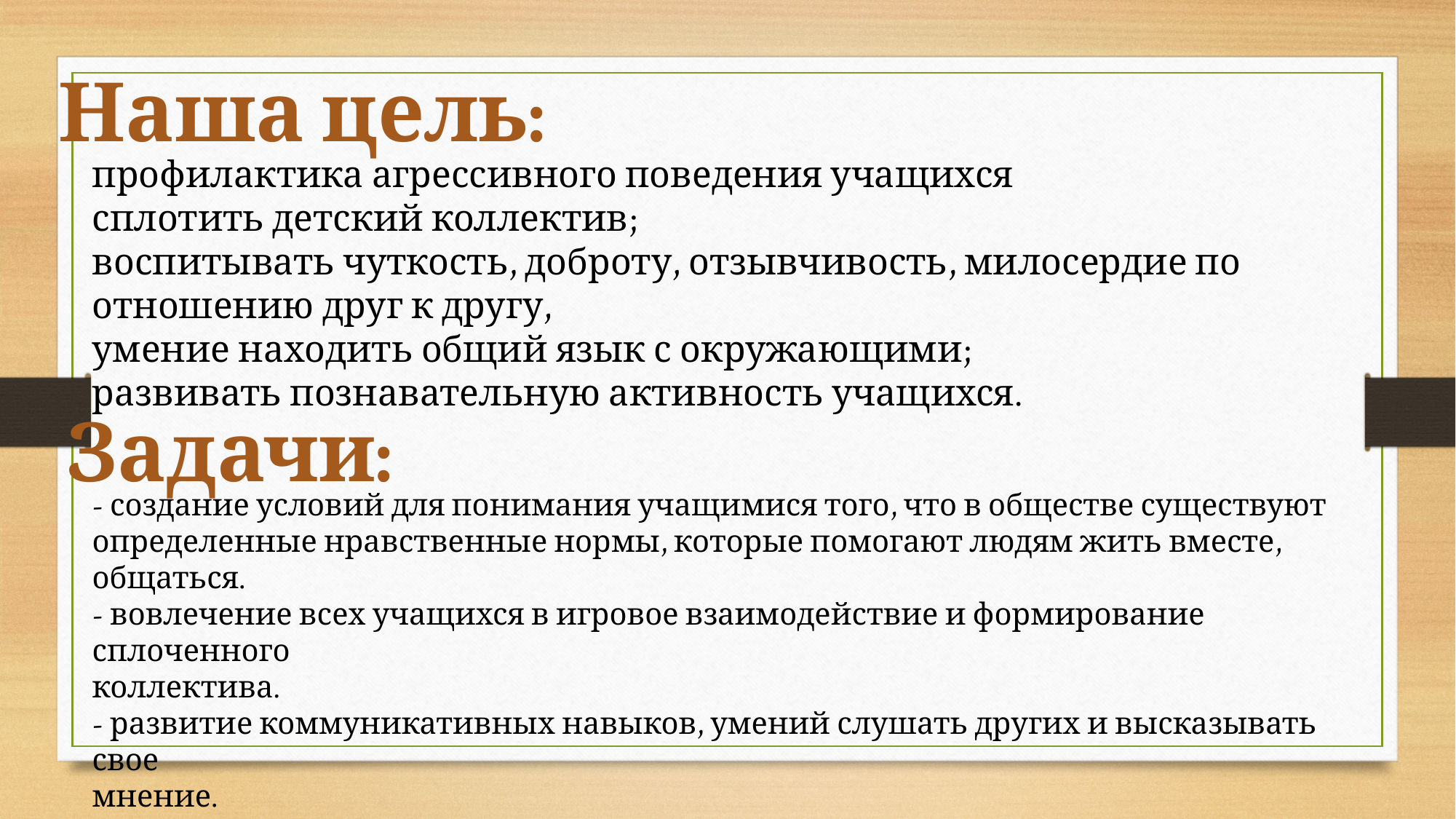

Наша цель:
профилактика агрессивного поведения учащихся
сплотить детский коллектив;
воспитывать чуткость, доброту, отзывчивость, милосердие по отношению друг к другу,
умение находить общий язык с окружающими;
развивать познавательную активность учащихся.

- создание условий для понимания учащимися того, что в обществе существуют
определенные нравственные нормы, которые помогают людям жить вместе, общаться.
- вовлечение всех учащихся в игровое взаимодействие и формирование сплоченного
коллектива.
- развитие коммуникативных навыков, умений слушать других и высказывать свое
мнение.
- воспитание уважительного отношения друг к другу.
Задачи: